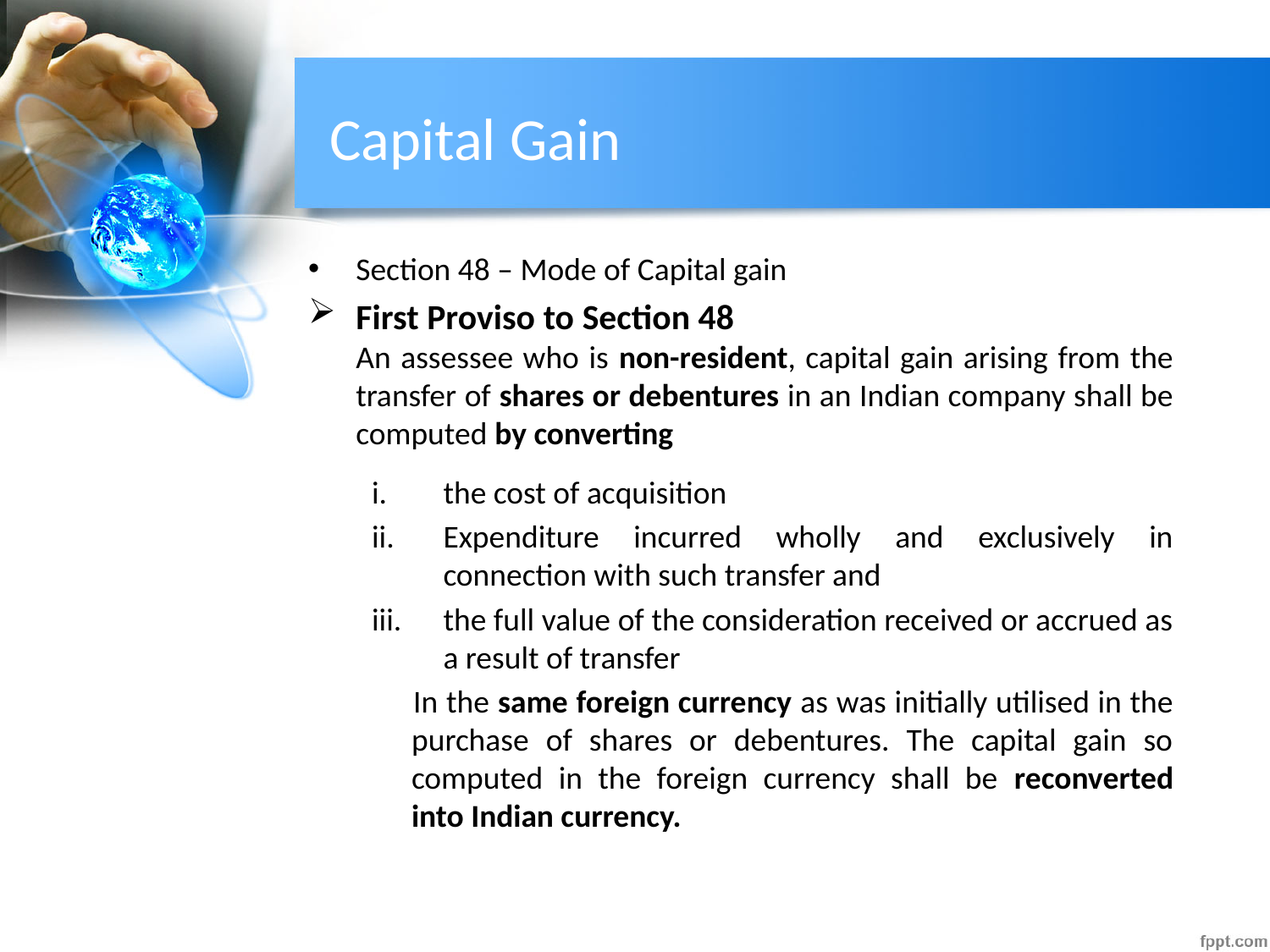

# Capital Gain
Section 48 – Mode of Capital gain
First Proviso to Section 48
	An assessee who is non-resident, capital gain arising from the transfer of shares or debentures in an Indian company shall be computed by converting
the cost of acquisition
Expenditure incurred wholly and exclusively in connection with such transfer and
the full value of the consideration received or accrued as a result of transfer
     In the same foreign currency as was initially utilised in the purchase of shares or debentures. The capital gain so computed in the foreign currency shall be reconverted into Indian currency.